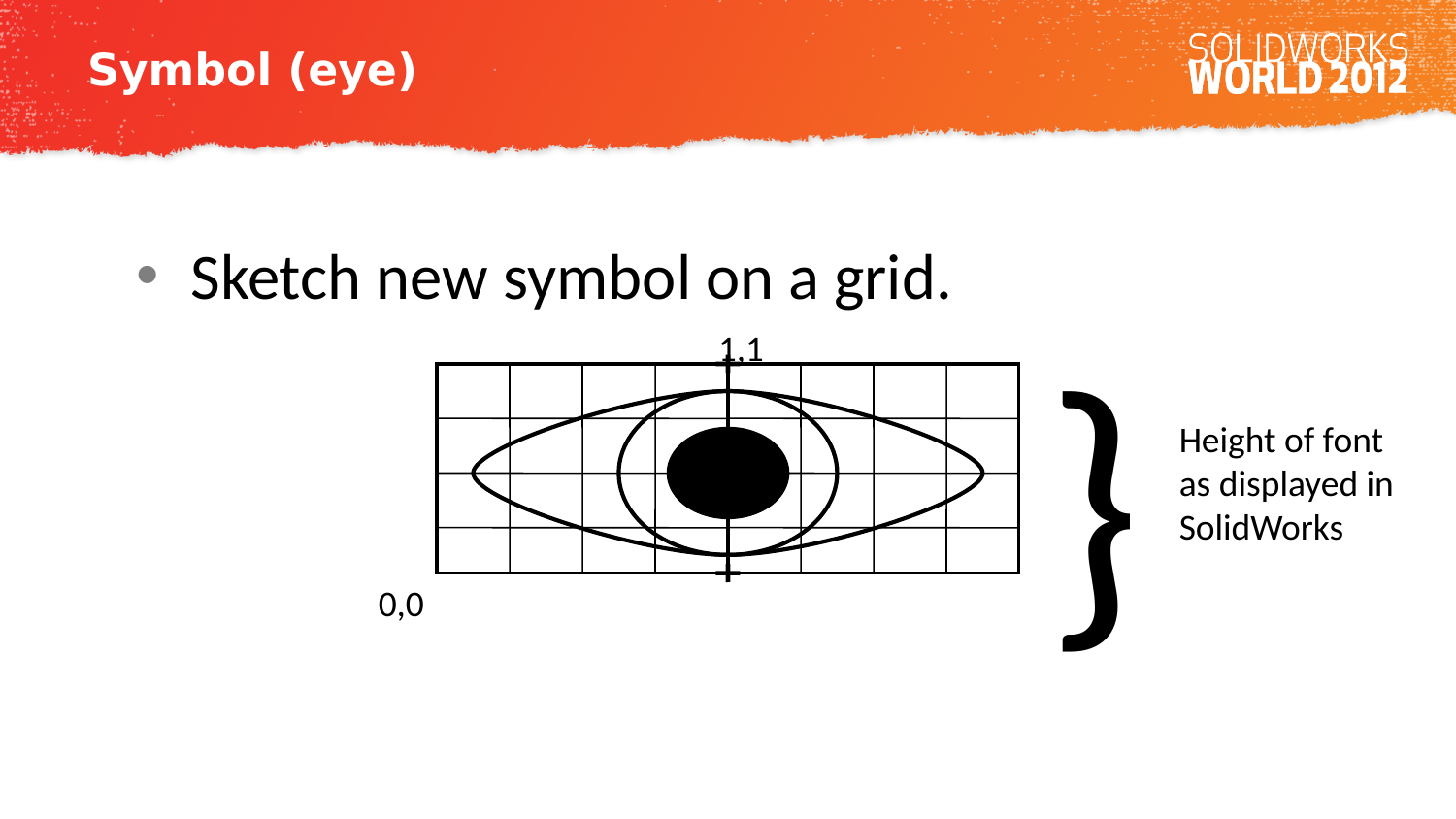

# Symbol (eye)
Sketch new symbol on a grid.
}
1,1

Height of font as displayed in SolidWorks

0,0